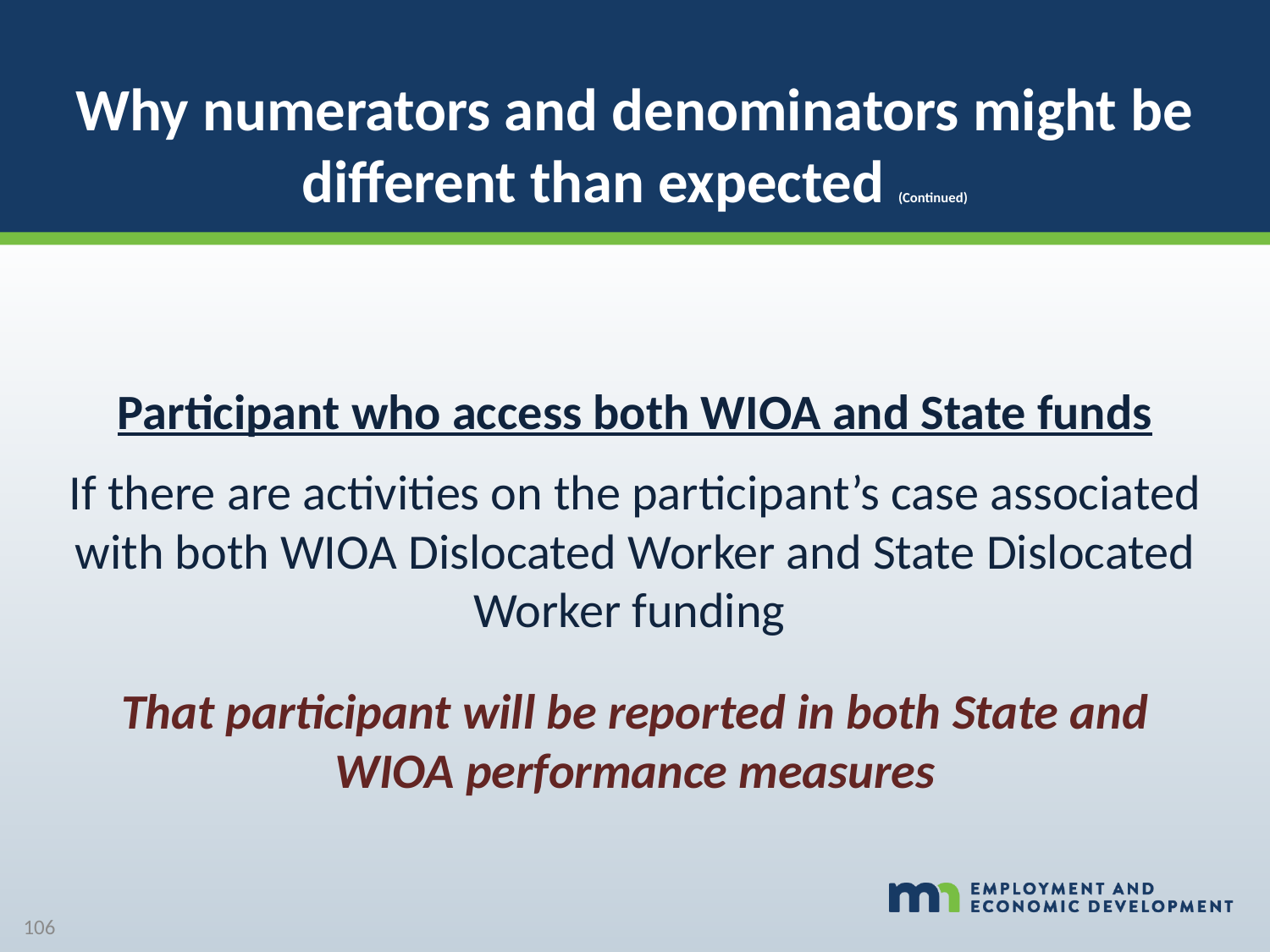

# Why numerators and denominators might be different than expected (Continued)
Participant who access both WIOA and State funds
If there are activities on the participant’s case associated with both WIOA Dislocated Worker and State Dislocated Worker funding
That participant will be reported in both State and WIOA performance measures

106